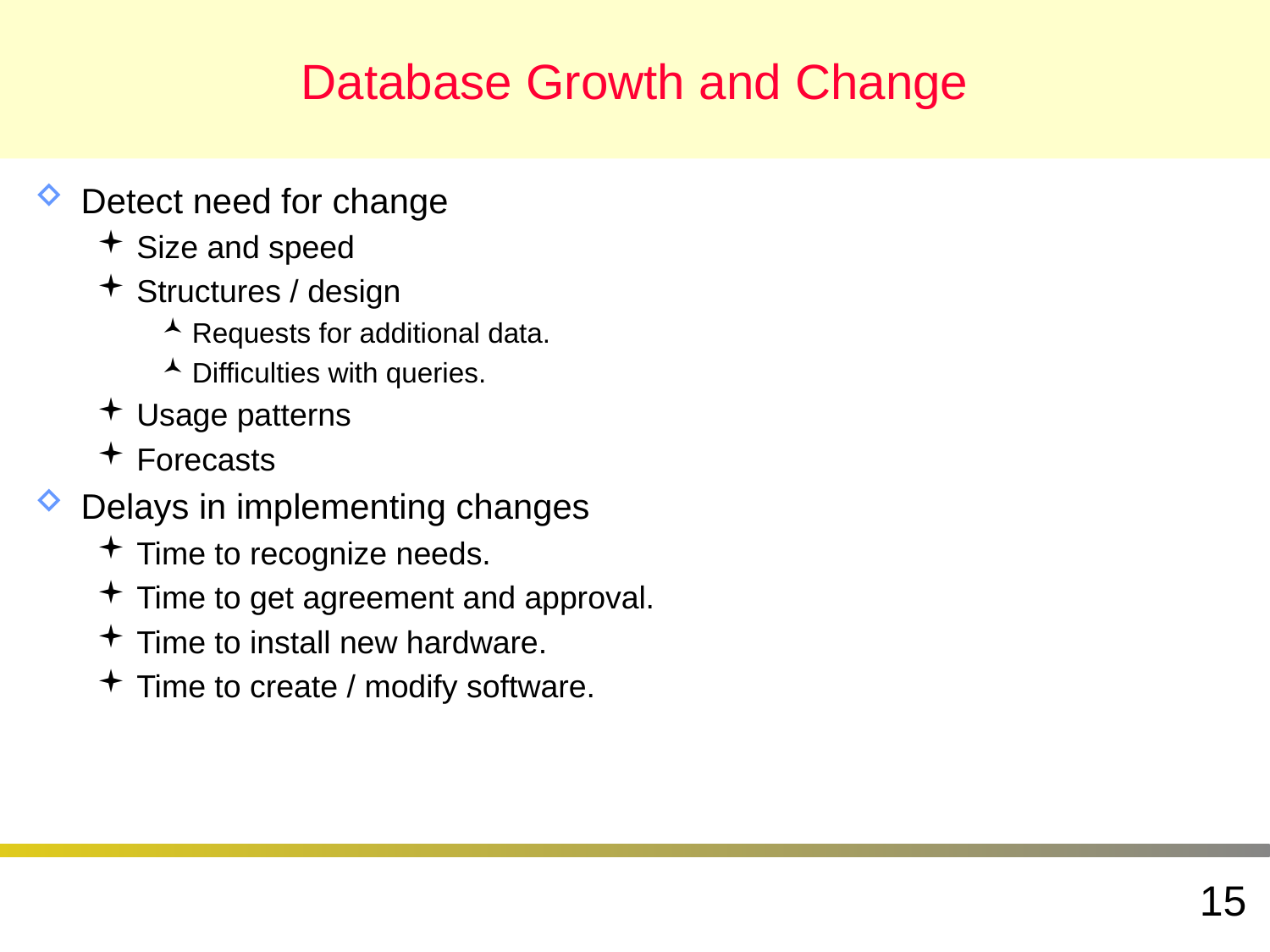

# Database Growth and Change
Detect need for change
Size and speed
Structures / design
Requests for additional data.
Difficulties with queries.
Usage patterns
Forecasts
Delays in implementing changes
Time to recognize needs.
Time to get agreement and approval.
Time to install new hardware.
Time to create / modify software.
15